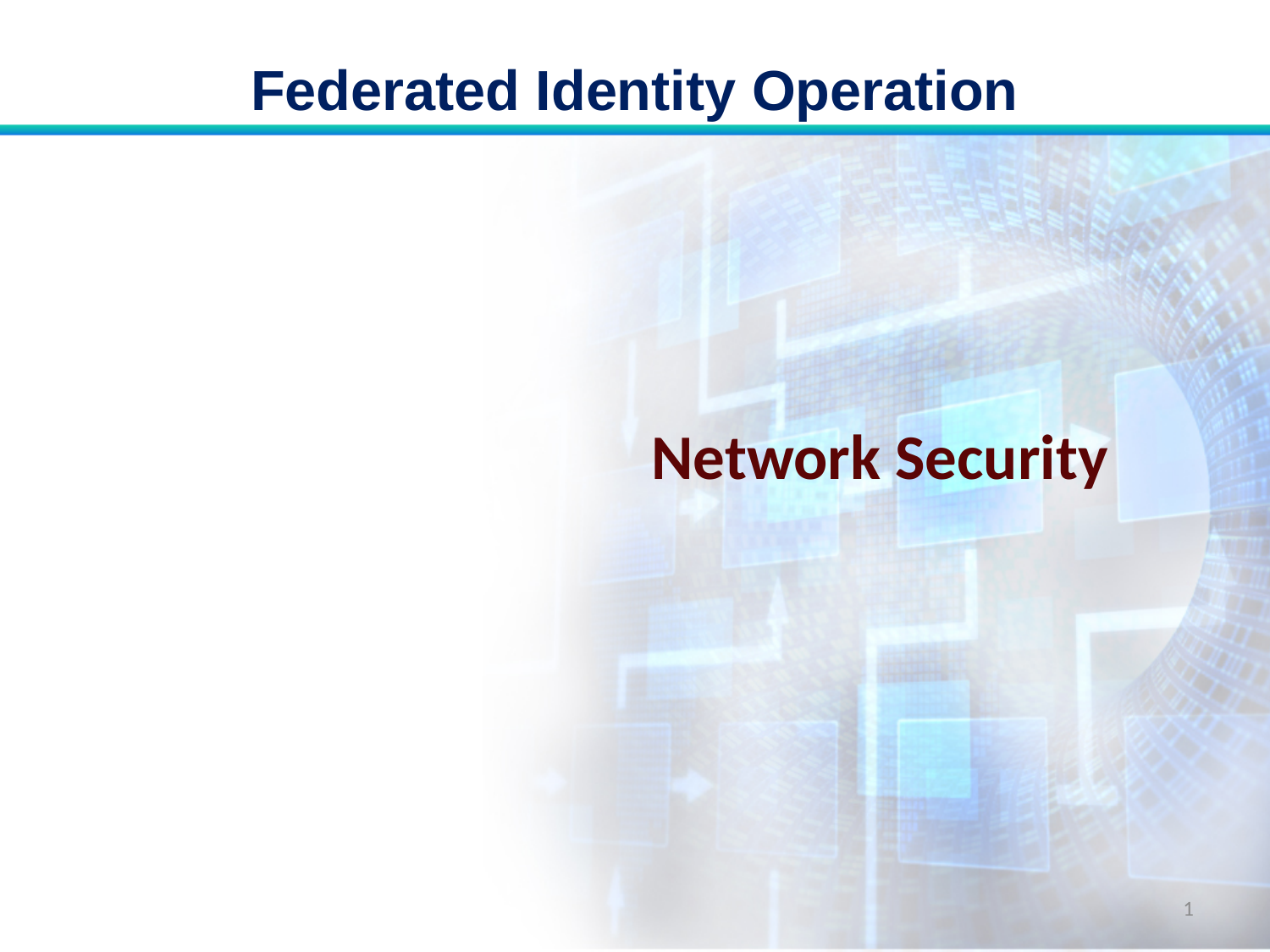

# Federated Identity Operation
Network Security
1